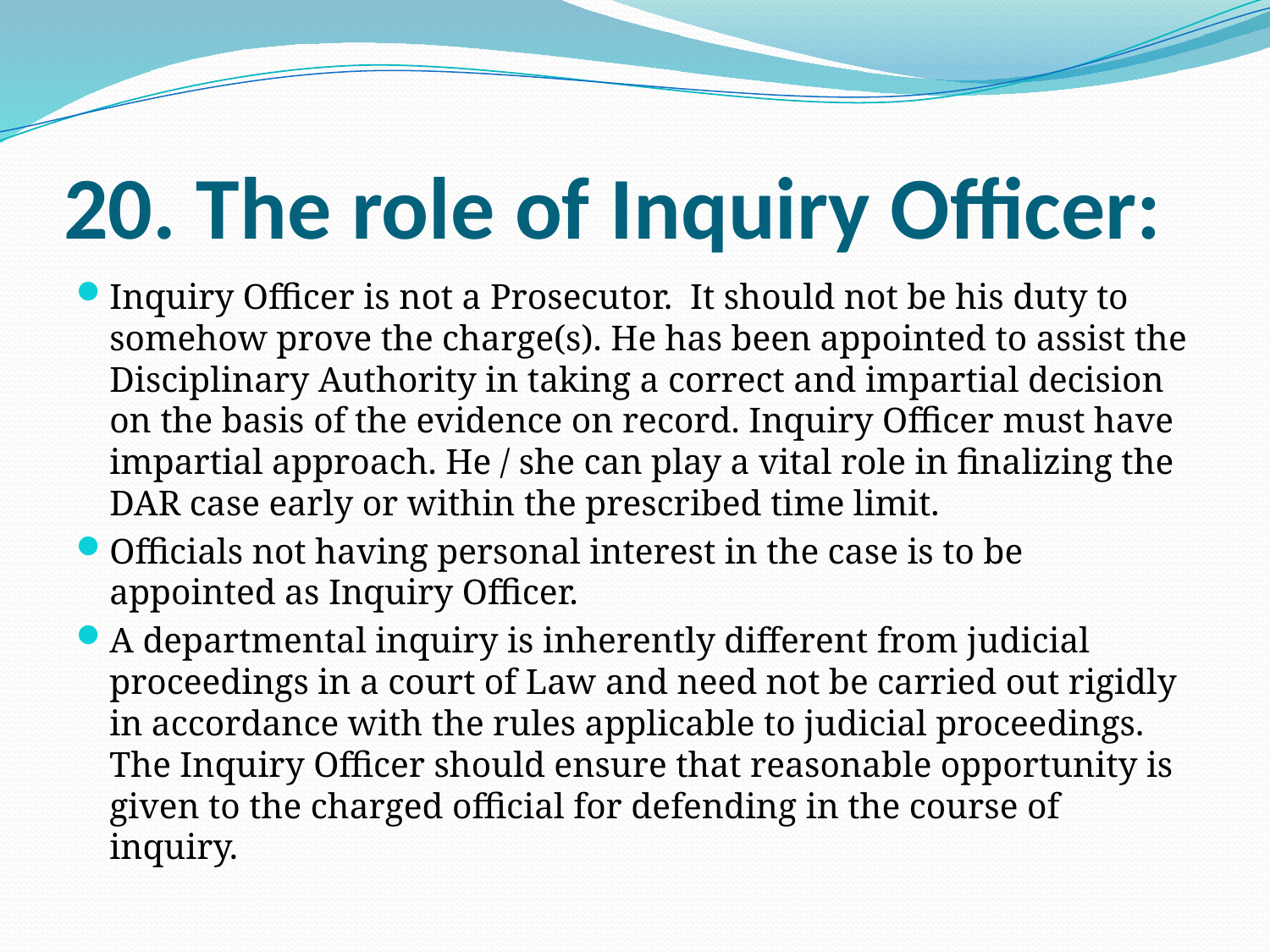

# 20. The role of Inquiry Officer:
Inquiry Officer is not a Prosecutor.  It should not be his duty to somehow prove the charge(s). He has been appointed to assist the Disciplinary Authority in taking a correct and impartial decision on the basis of the evidence on record. Inquiry Officer must have impartial approach. He / she can play a vital role in finalizing the DAR case early or within the prescribed time limit.
Officials not having personal interest in the case is to be appointed as Inquiry Officer.
A departmental inquiry is inherently different from judicial proceedings in a court of Law and need not be carried out rigidly in accordance with the rules applicable to judicial proceedings. The Inquiry Officer should ensure that reasonable opportunity is given to the charged official for defending in the course of inquiry.